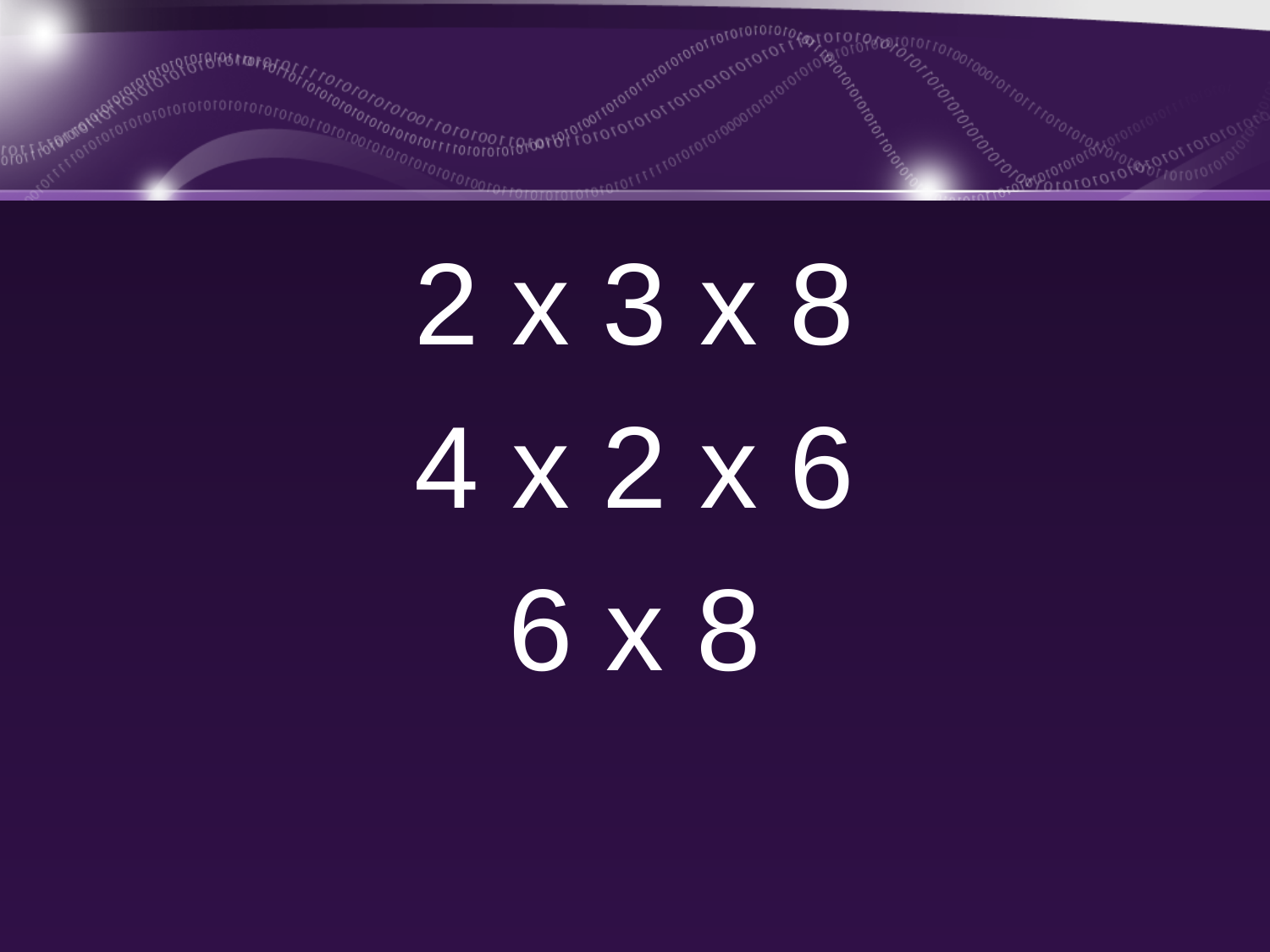

2 x 3 x 8
4 x 2 x 6
6 x 8